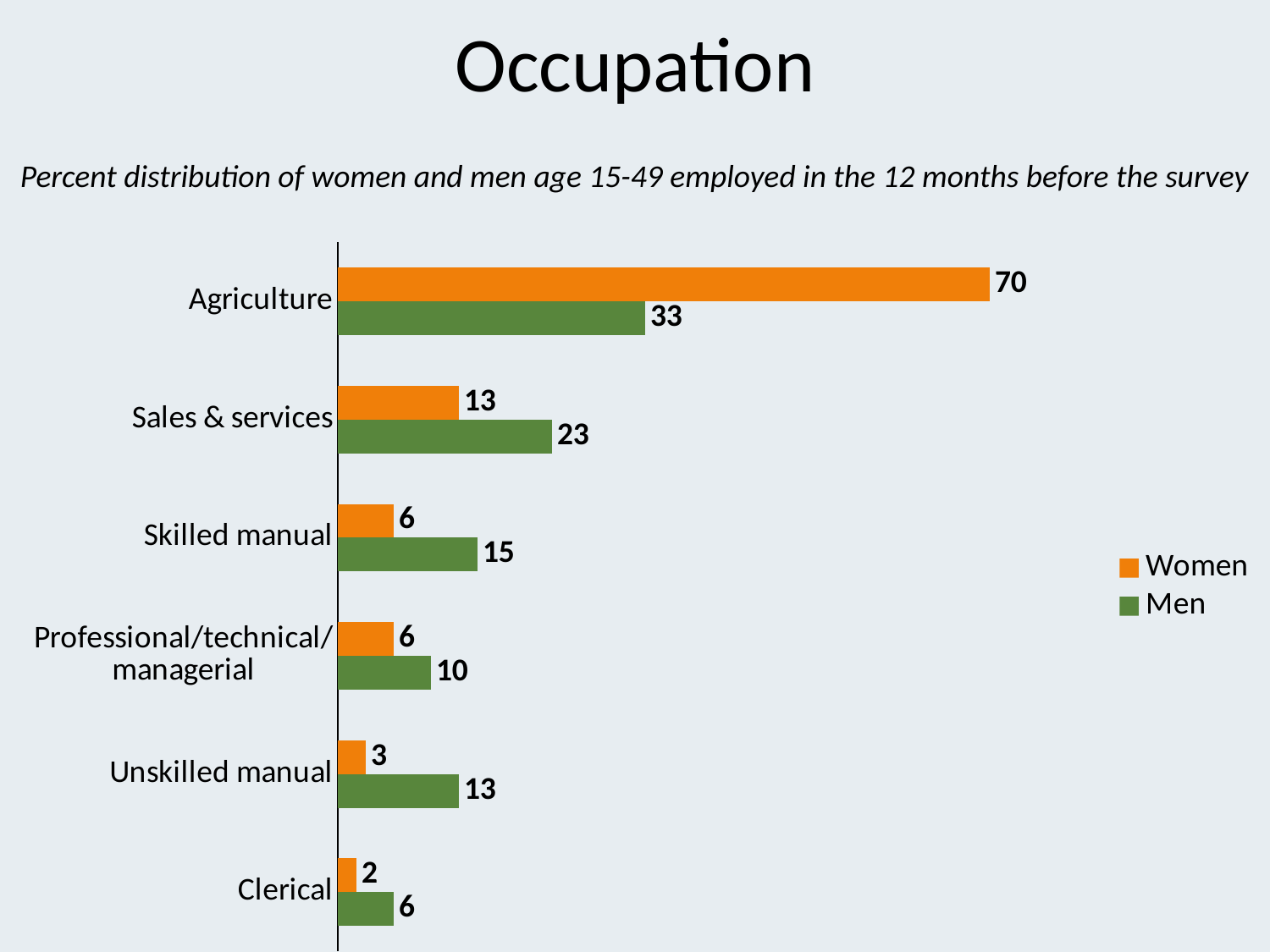

# Occupation
Percent distribution of women and men age 15-49 employed in the 12 months before the survey

### Chart

| Category | Men | Women |
|---|---|---|
| Clerical | 6.0 | 2.0 |
| Unskilled manual | 13.0 | 3.0 |
| Professional/technical/ managerial | 10.0 | 6.0 |
| Skilled manual | 15.0 | 6.0 |
| Sales & services | 23.0 | 13.0 |
| Agriculture | 33.0 | 70.0 |